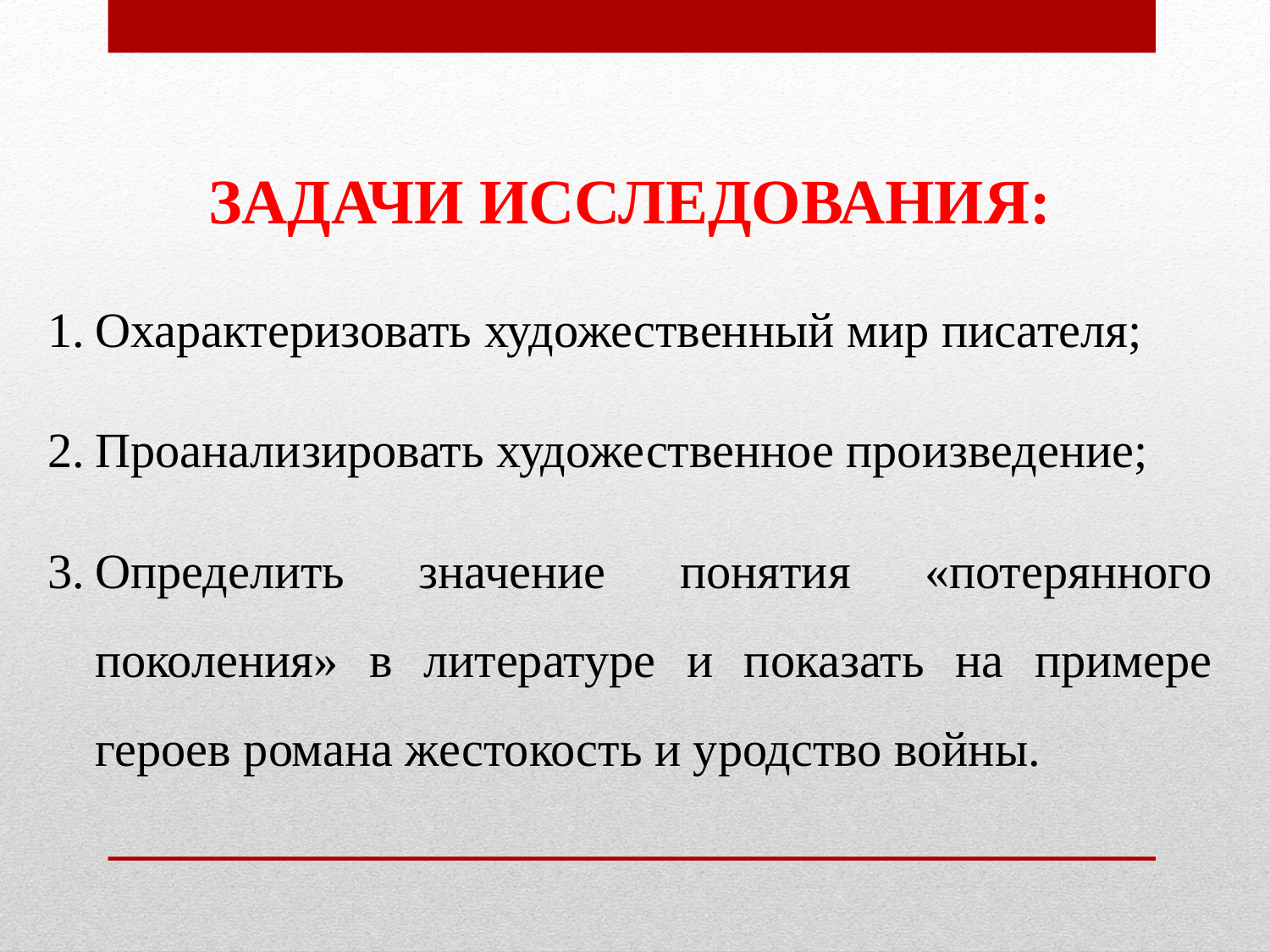

ЗАДАЧИ ИССЛЕДОВАНИЯ:
Охарактеризовать художественный мир писателя;
Проанализировать художественное произведение;
Определить значение понятия «потерянного поколения» в литературе и показать на примере героев романа жестокость и уродство войны.